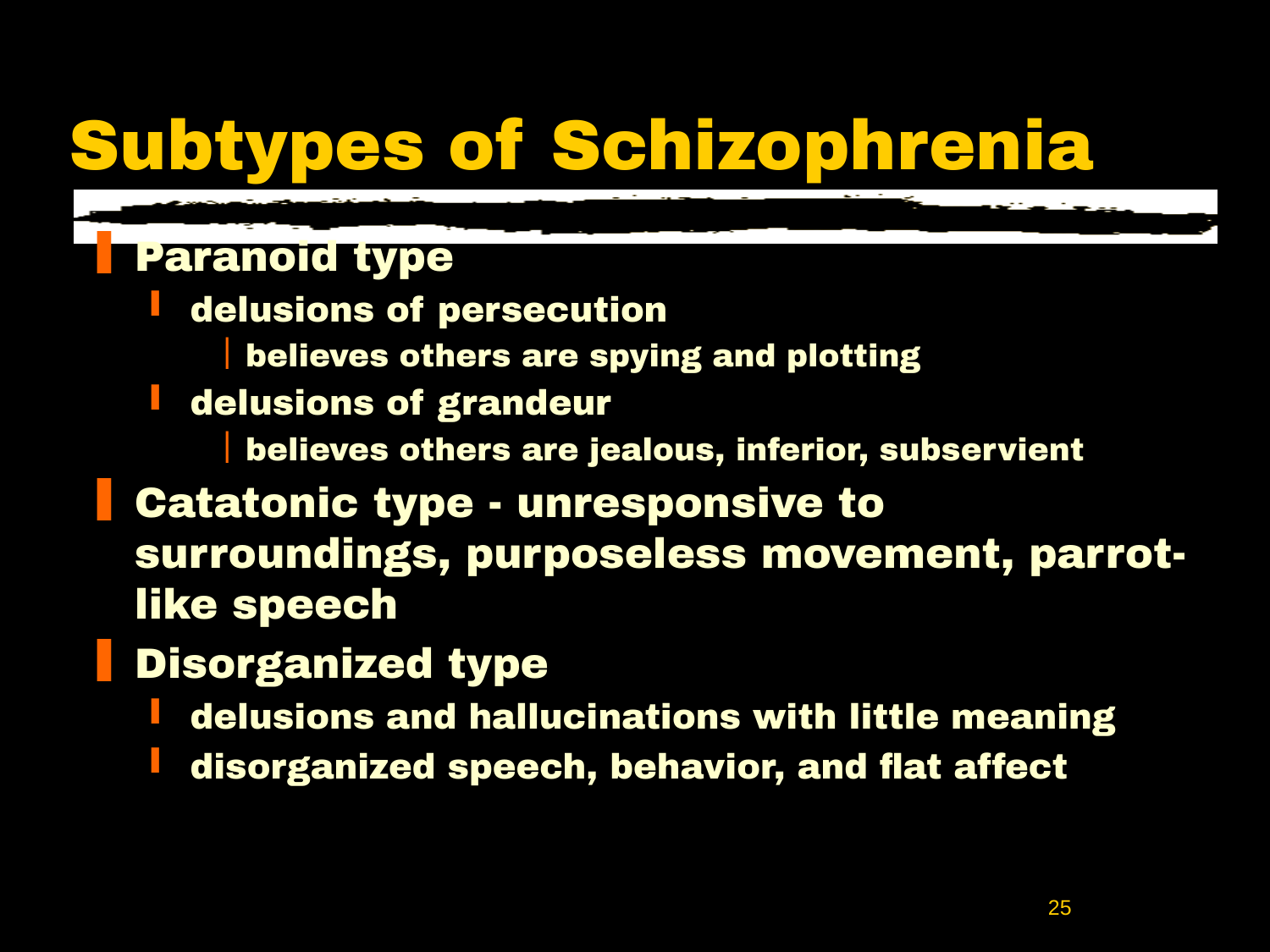

# Subtypes of Schizophrenia
Paranoid type
delusions of persecution
believes others are spying and plotting
delusions of grandeur
believes others are jealous, inferior, subservient
Catatonic type - unresponsive to surroundings, purposeless movement, parrot-like speech
Disorganized type
delusions and hallucinations with little meaning
disorganized speech, behavior, and flat affect